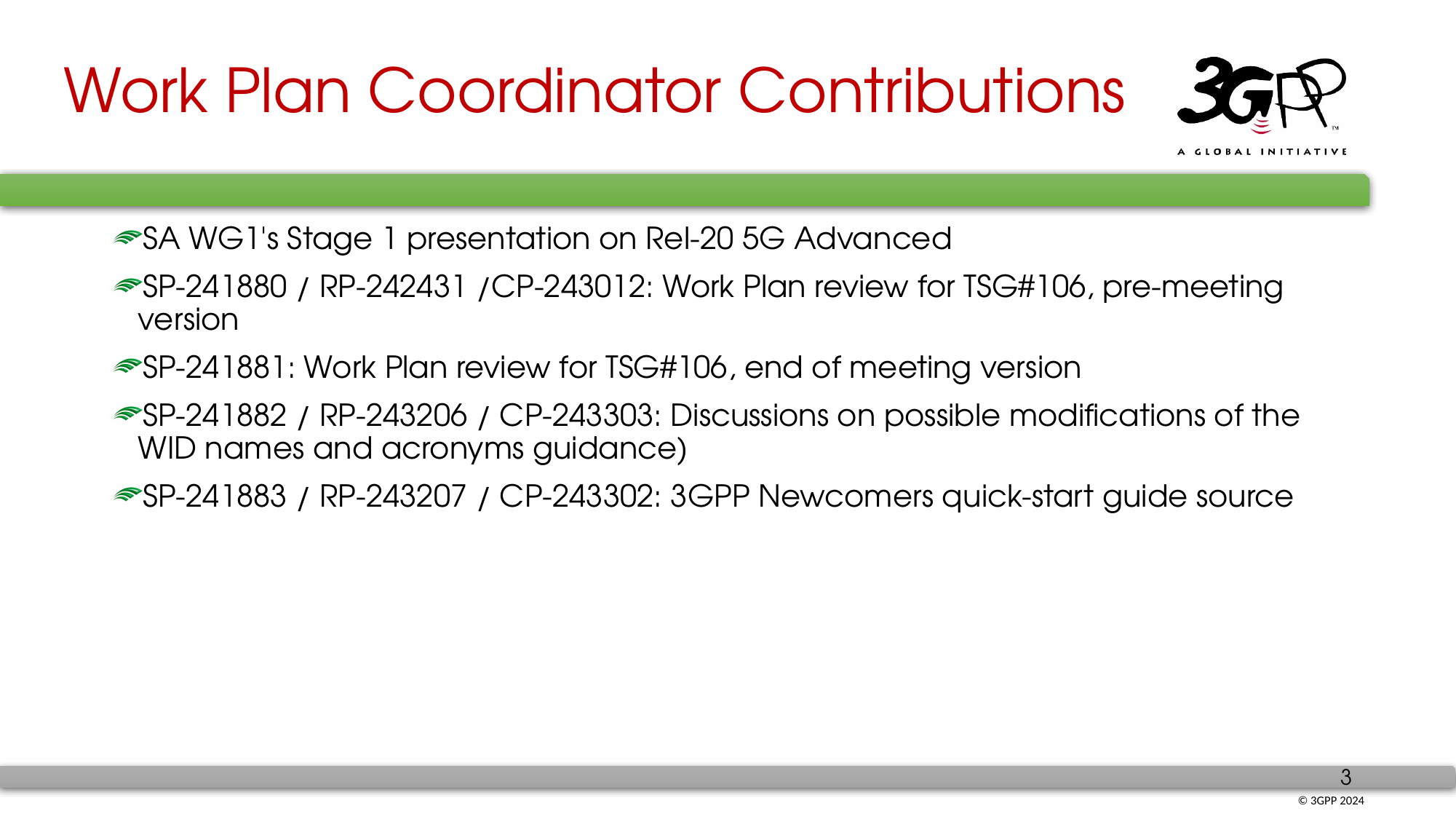

# Work Plan Coordinator Contributions
SA WG1's Stage 1 presentation on Rel-20 5G Advanced
SP-241880 / RP-242431 /CP-243012: Work Plan review for TSG#106, pre-meeting version
SP-241881: Work Plan review for TSG#106, end of meeting version
SP-241882 / RP-243206 / CP-243303: Discussions on possible modifications of the WID names and acronyms guidance)
SP-241883 / RP-243207 / CP-243302: 3GPP Newcomers quick-start guide source